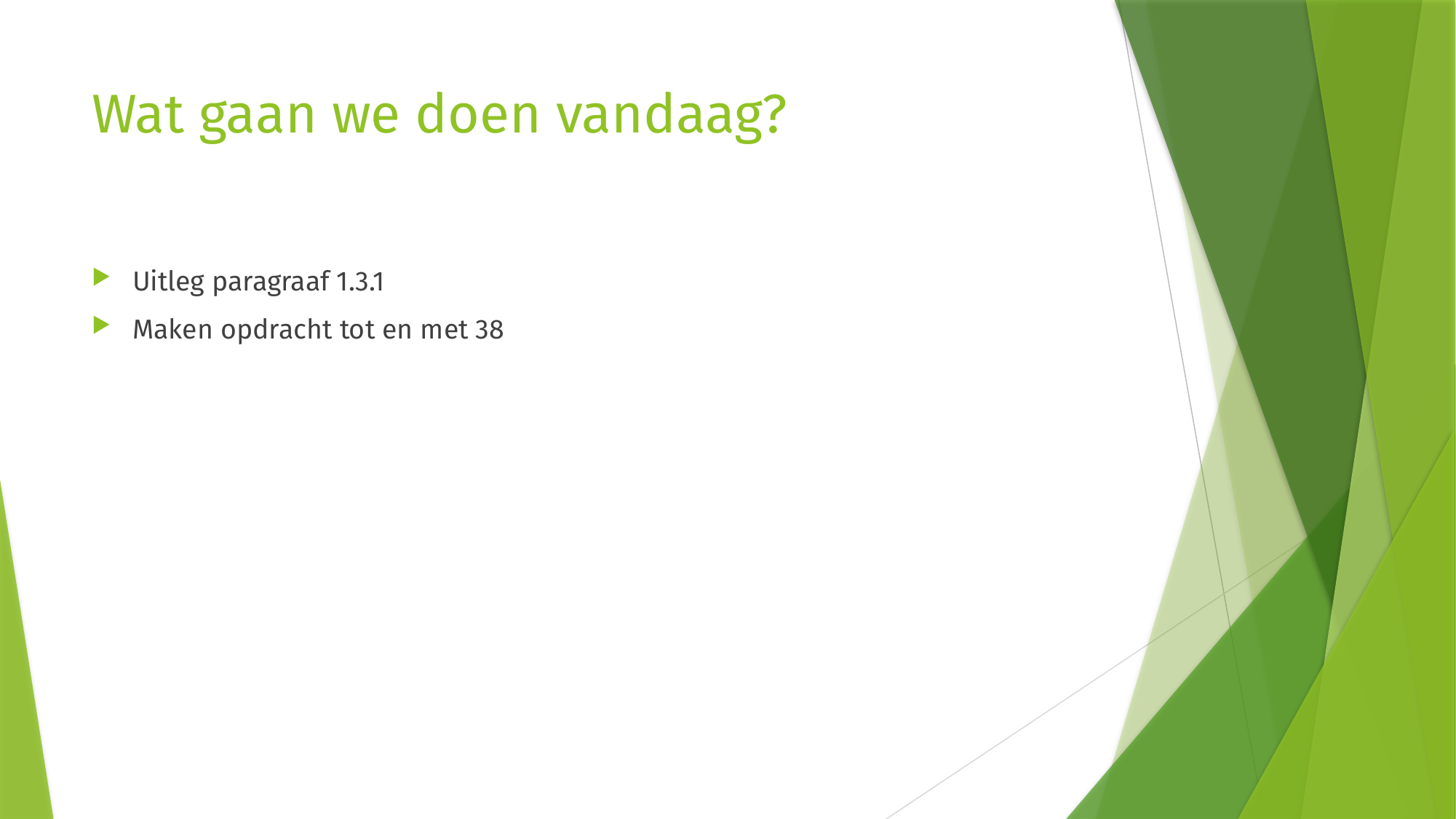

# Wat gaan we doen vandaag?
Uitleg paragraaf 1.3.1
Maken opdracht tot en met 38